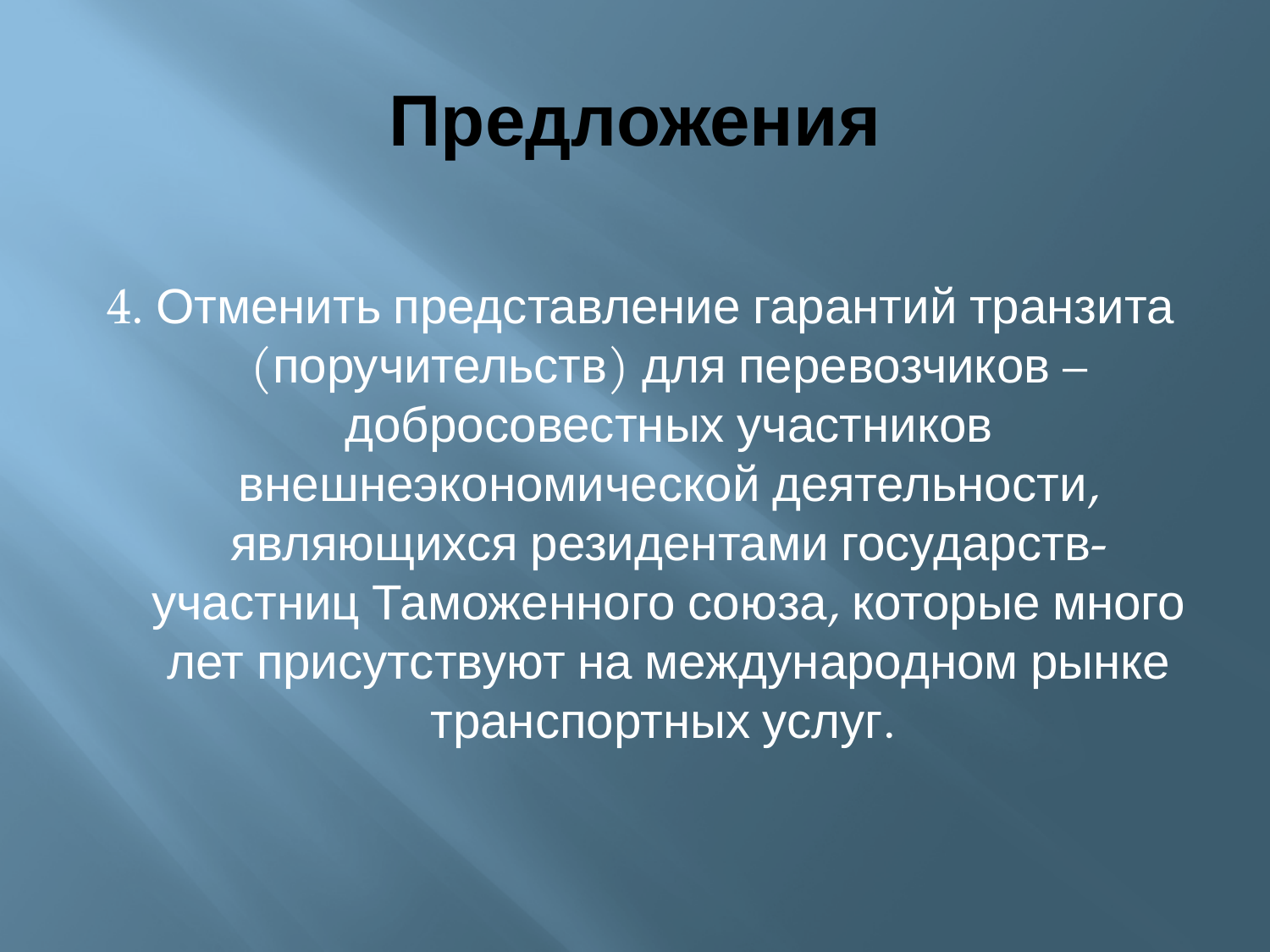

# Предложения
4. Отменить представление гарантий транзита (поручительств) для перевозчиков – добросовестных участников внешнеэкономической деятельности, являющихся резидентами государств-участниц Таможенного союза, которые много лет присутствуют на международном рынке транспортных услуг.